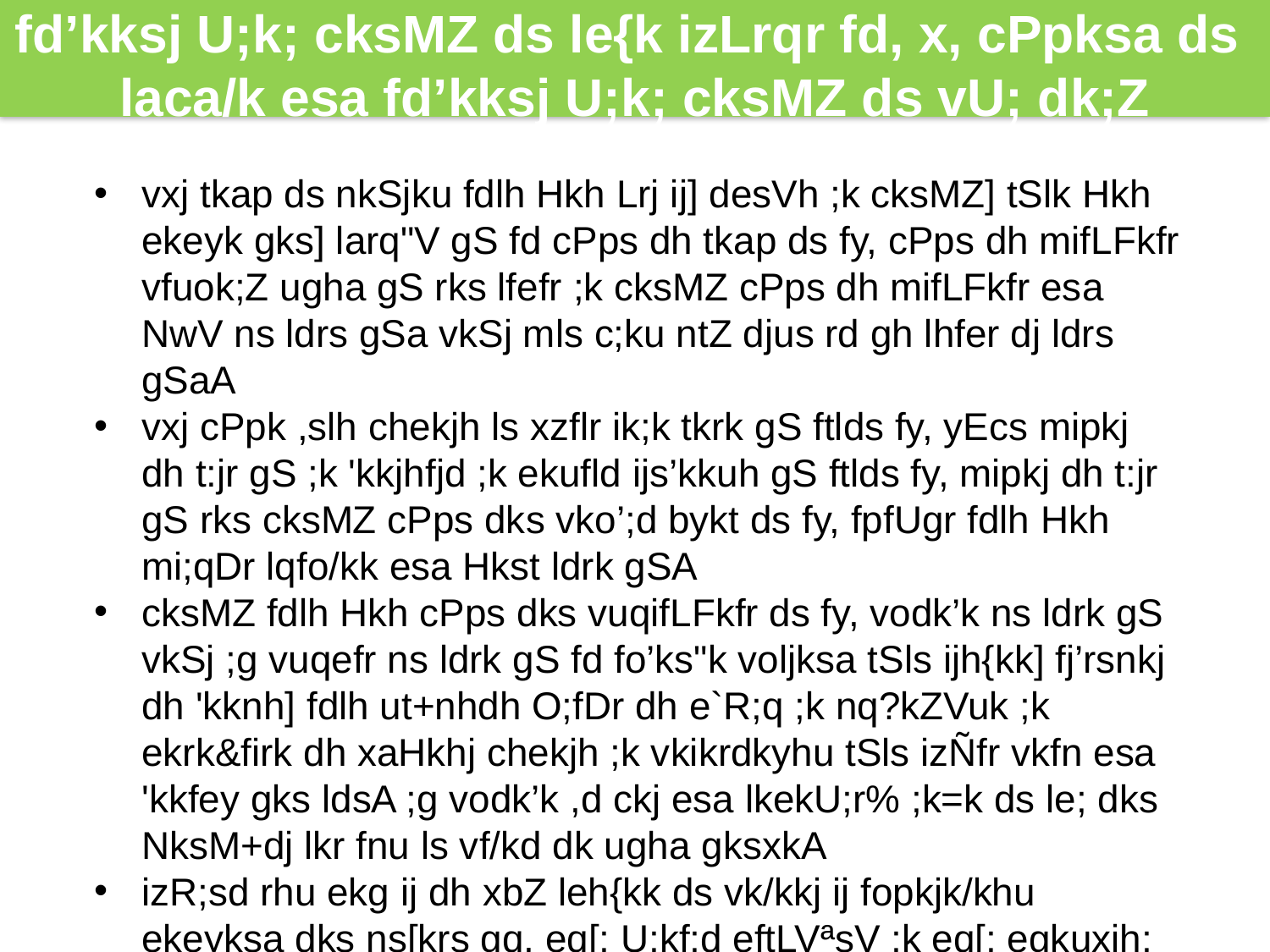

fd’kksj U;k; cksMZ ds le{k izLrqr fd, x, cPpksa ds
laca/k esa fd’kksj U;k; cksMZ ds vU; dk;Z
vxj tkap ds nkSjku fdlh Hkh Lrj ij] desVh ;k cksMZ] tSlk Hkh ekeyk gks] larq"V gS fd cPps dh tkap ds fy, cPps dh mifLFkfr vfuok;Z ugha gS rks lfefr ;k cksMZ cPps dh mifLFkfr esa NwV ns ldrs gSa vkSj mls c;ku ntZ djus rd gh lhfer dj ldrs gSaA
vxj cPpk ,slh chekjh ls xzflr ik;k tkrk gS ftlds fy, yEcs mipkj dh t:jr gS ;k 'kkjhfjd ;k ekufld ijs’kkuh gS ftlds fy, mipkj dh t:jr gS rks cksMZ cPps dks vko’;d bykt ds fy, fpfUgr fdlh Hkh mi;qDr lqfo/kk esa Hkst ldrk gSA
cksMZ fdlh Hkh cPps dks vuqifLFkfr ds fy, vodk’k ns ldrk gS vkSj ;g vuqefr ns ldrk gS fd fo’ks"k voljksa tSls ijh{kk] fj’rsnkj dh 'kknh] fdlh ut+nhdh O;fDr dh e`R;q ;k nq?kZVuk ;k ekrk&firk dh xaHkhj chekjh ;k vkikrdkyhu tSls izÑfr vkfn esa 'kkfey gks ldsA ;g vodk’k ,d ckj esa lkekU;r% ;k=k ds le; dks NksM+dj lkr fnu ls vf/kd dk ugha gksxkA
izR;sd rhu ekg ij dh xbZ leh{kk ds vk/kkj ij fopkjk/khu ekeyksa dks ns[krs gq, eq[; U;kf;d eftLVªsV ;k eq[; egkuxjh; eftLVªsV dh laLrqfr ij cksMZ cSBdksa ¼l=ksa½ dh la[;k c<+k ldrk gSA